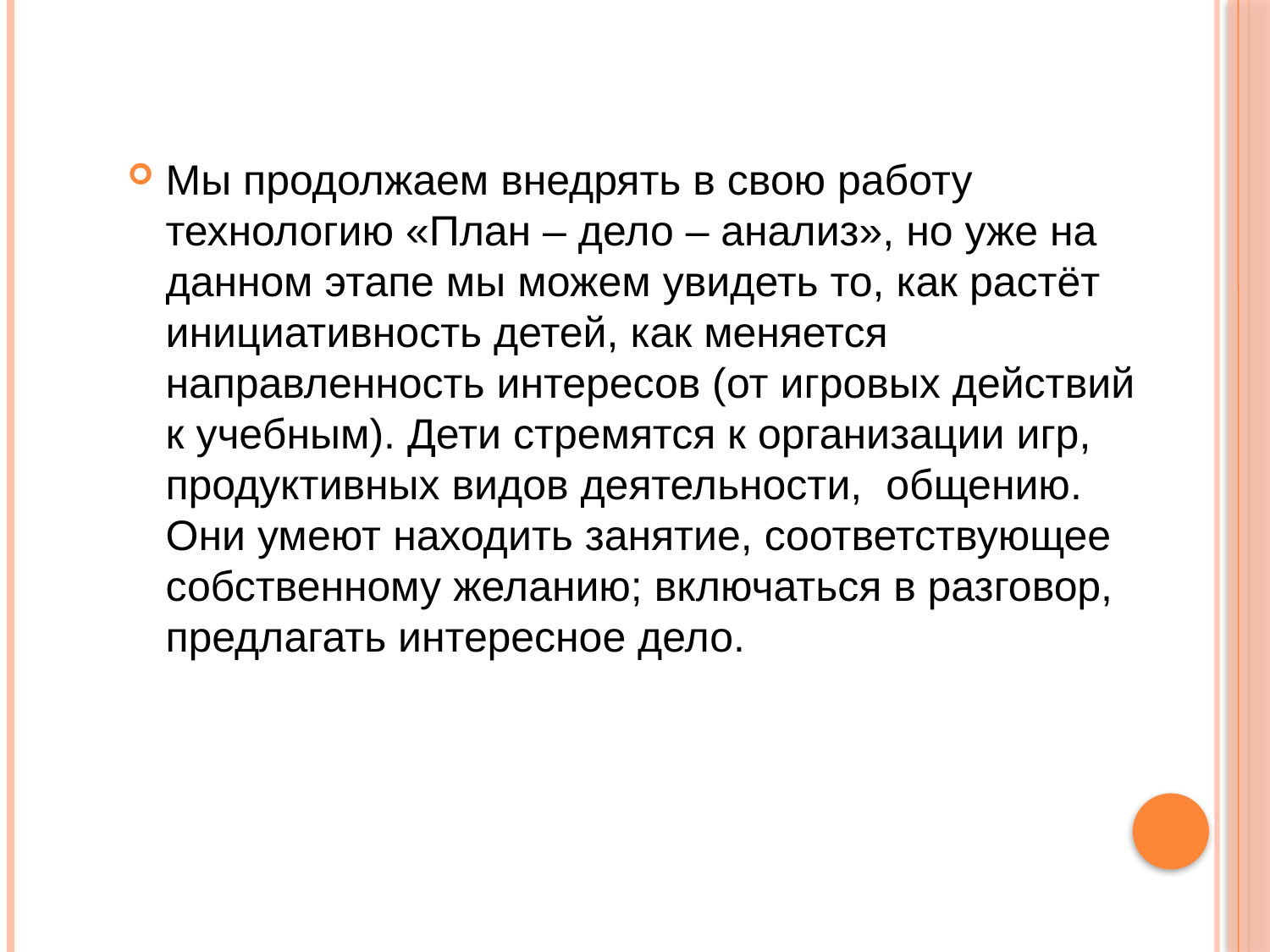

Мы продолжаем внедрять в свою работу технологию «План – дело – анализ», но уже на данном этапе мы можем увидеть то, как растёт инициативность детей, как меняется направленность интересов (от игровых действий к учебным). Дети стремятся к организации игр, продуктивных видов деятельности,  общению. Они умеют находить занятие, соответствующее собственному желанию; включаться в разговор, предлагать интересное дело.